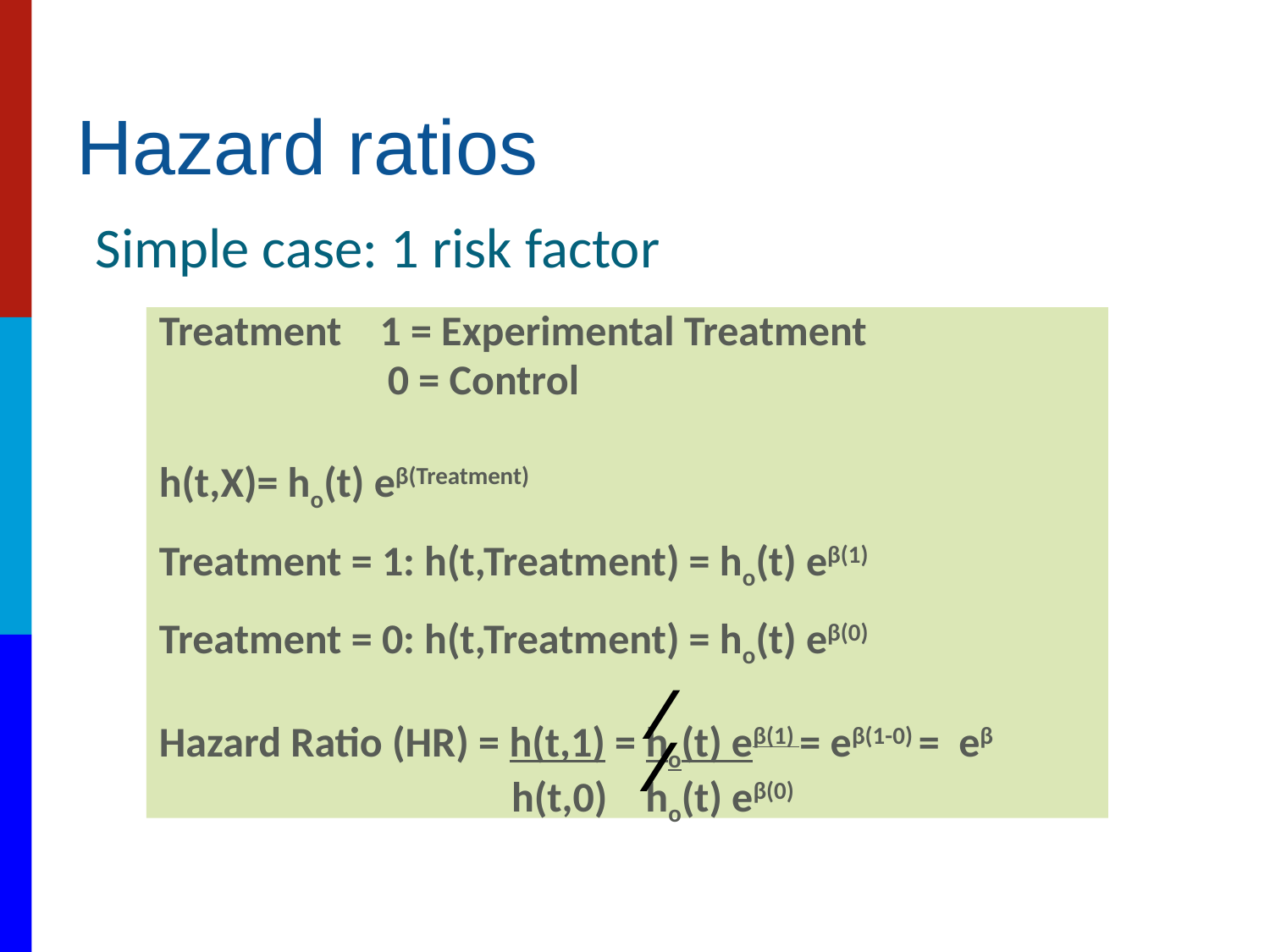

# Hazard ratios
Simple case: 1 risk factor
Treatment    1 = Experimental Treatment
                        0 = Control

h(t,X)= ho(t) eβ(Treatment)
Treatment = 1: h(t,Treatment) = ho(t) eβ(1)
Treatment = 0: h(t,Treatment) = ho(t) eβ(0)

Hazard Ratio (HR) = h(t,1) = ho(t) eβ(1) = eβ(1-0) =  eβ
                                     h(t,0)    ho(t) eβ(0)

∕
∕